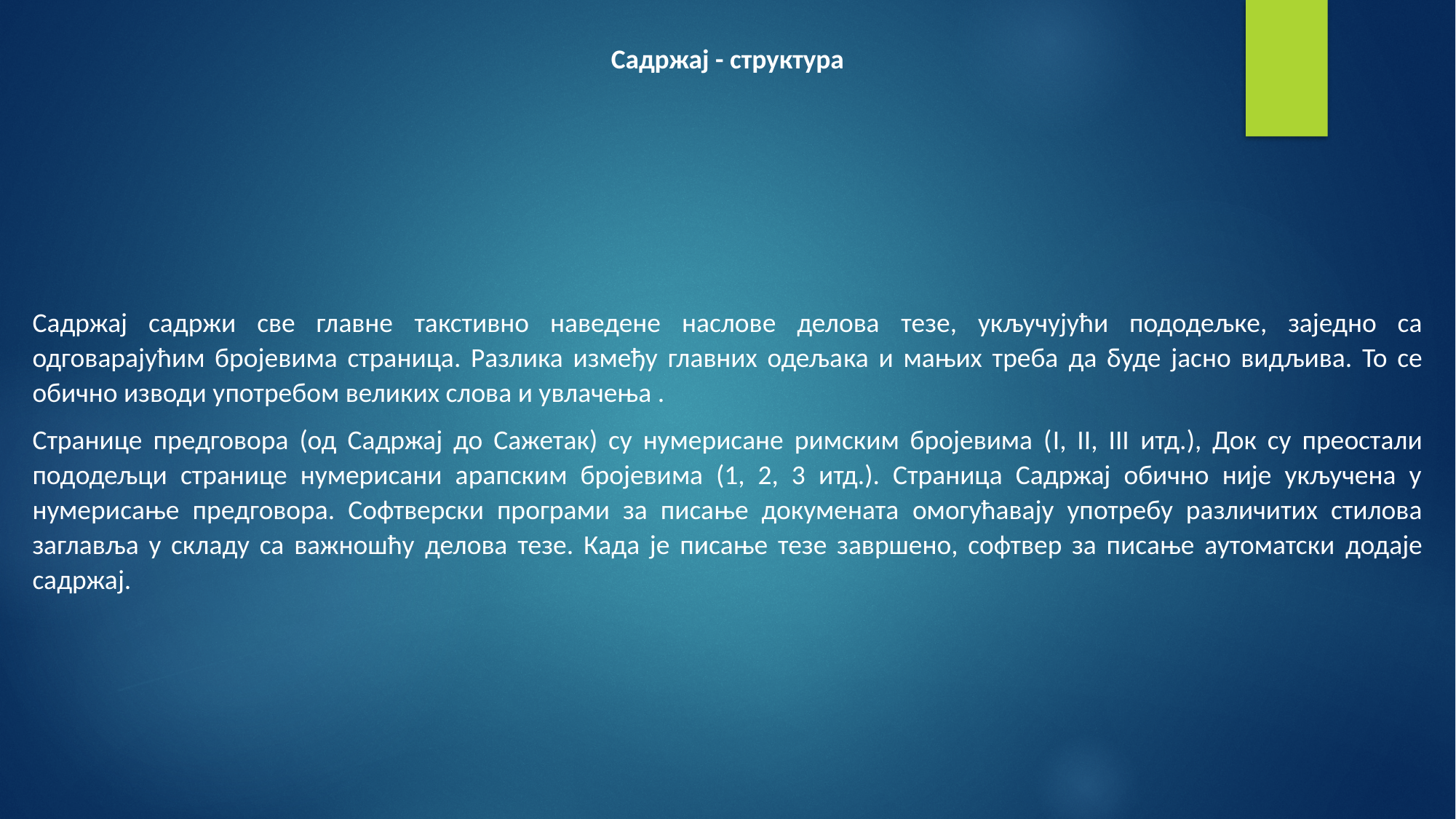

Садржај - структура
Садржај садржи све главне такстивно наведене наслове делова тезе, укључујући пододељке, заједно са одговарајућим бројевима страница. Разлика између главних одељака и мањих треба да буде јасно видљива. То се обично изводи употребом великих слова и увлачења .
Странице предговора (од Садржај до Сажетак) су нумерисане римским бројевима (I, II, III итд.), Док су преостали пододељци странице нумерисани арапским бројевима (1, 2, 3 итд.). Страница Садржај обично није укључена у нумерисање предговора. Софтверски програми за писање докумената омогућавају употребу различитих стилова заглавља у складу са важношћу делова тезе. Када је писање тезе завршено, софтвер за писање аутоматски додаје садржај.